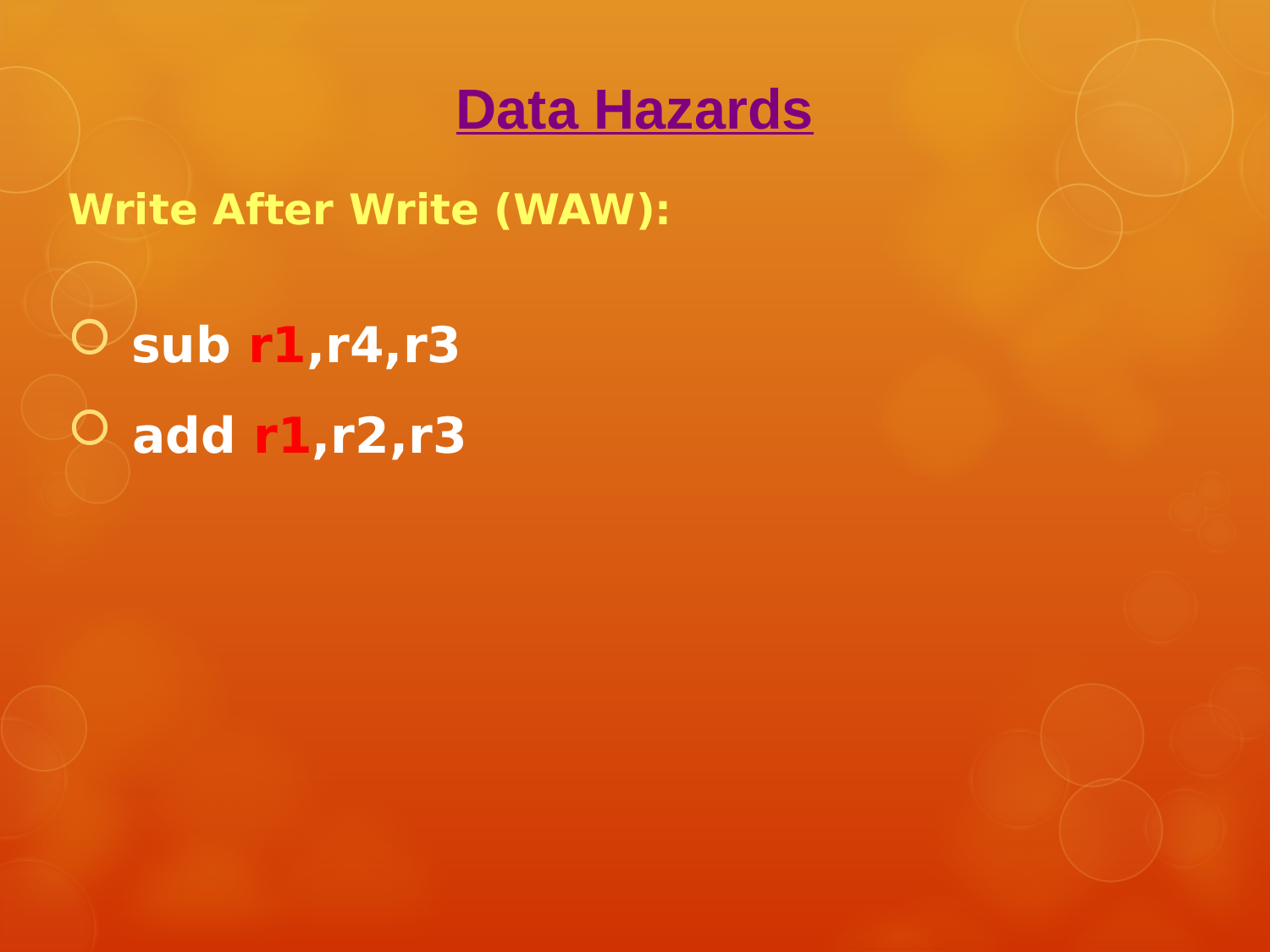

Data Hazards
Write After Write (WAW):

sub r1,r4,r3
 add r1,r2,r3